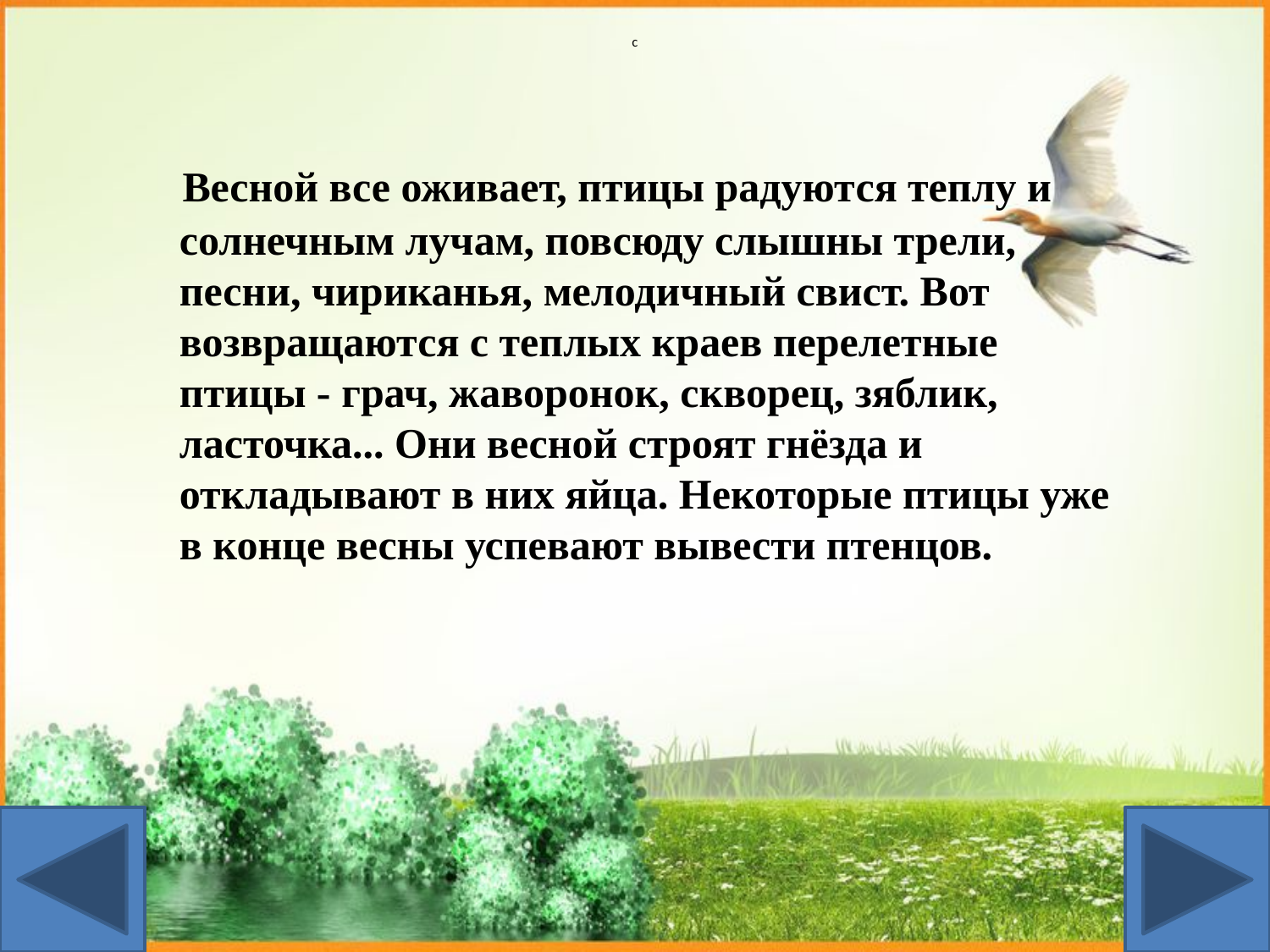

# с
    Весной все оживает, птицы радуются теплу и солнечным лучам, повсюду слышны трели, песни, чириканья, мелодичный свист. Вот возвращаются с теплых краев перелетные птицы - грач, жаворонок, скворец, зяблик, ласточка... Они весной строят гнёзда и откладывают в них яйца. Некоторые птицы уже в конце весны успевают вывести птенцов.